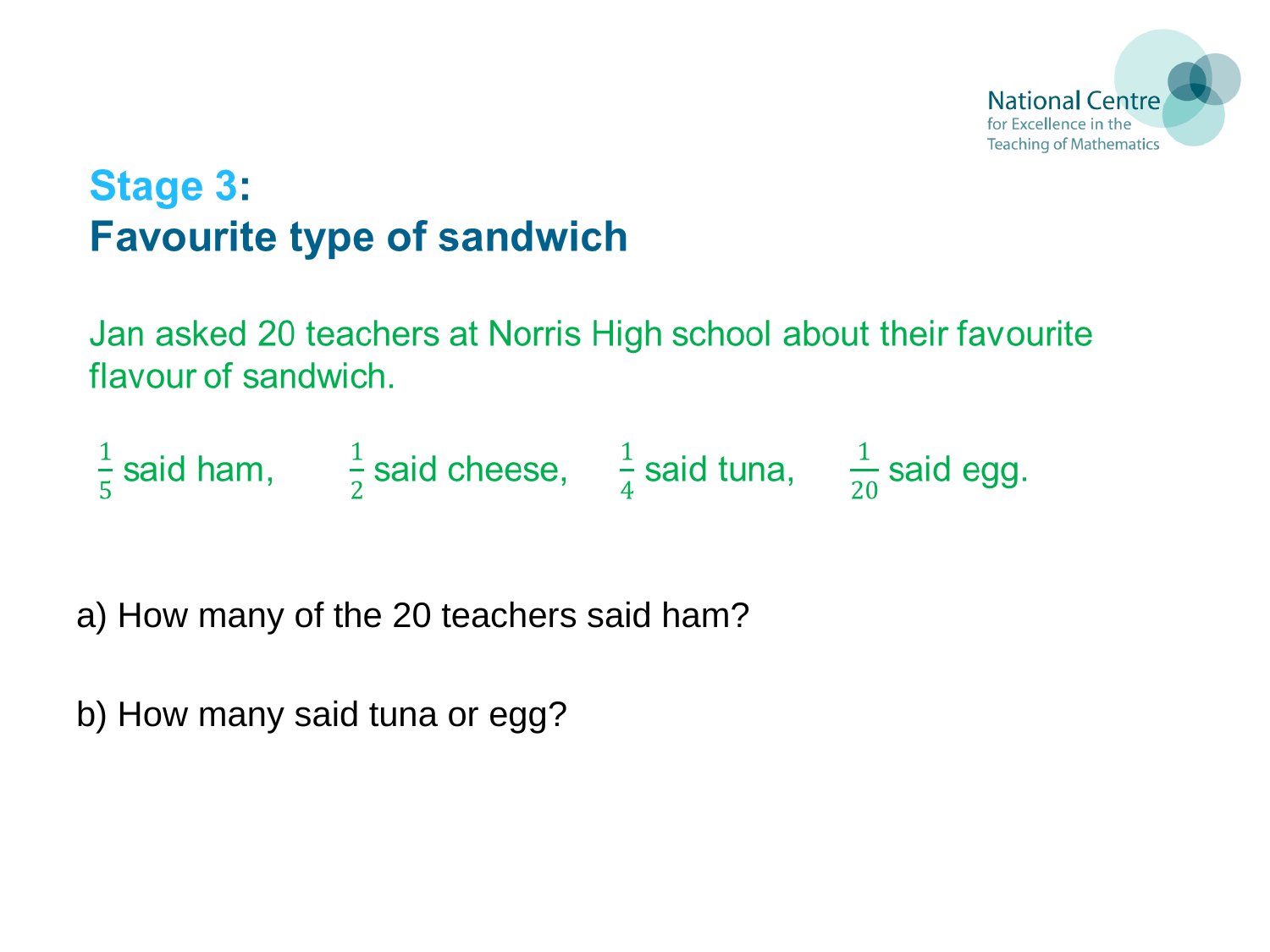

#
a) How many of the 20 teachers said ham?

b) How many said tuna or egg?